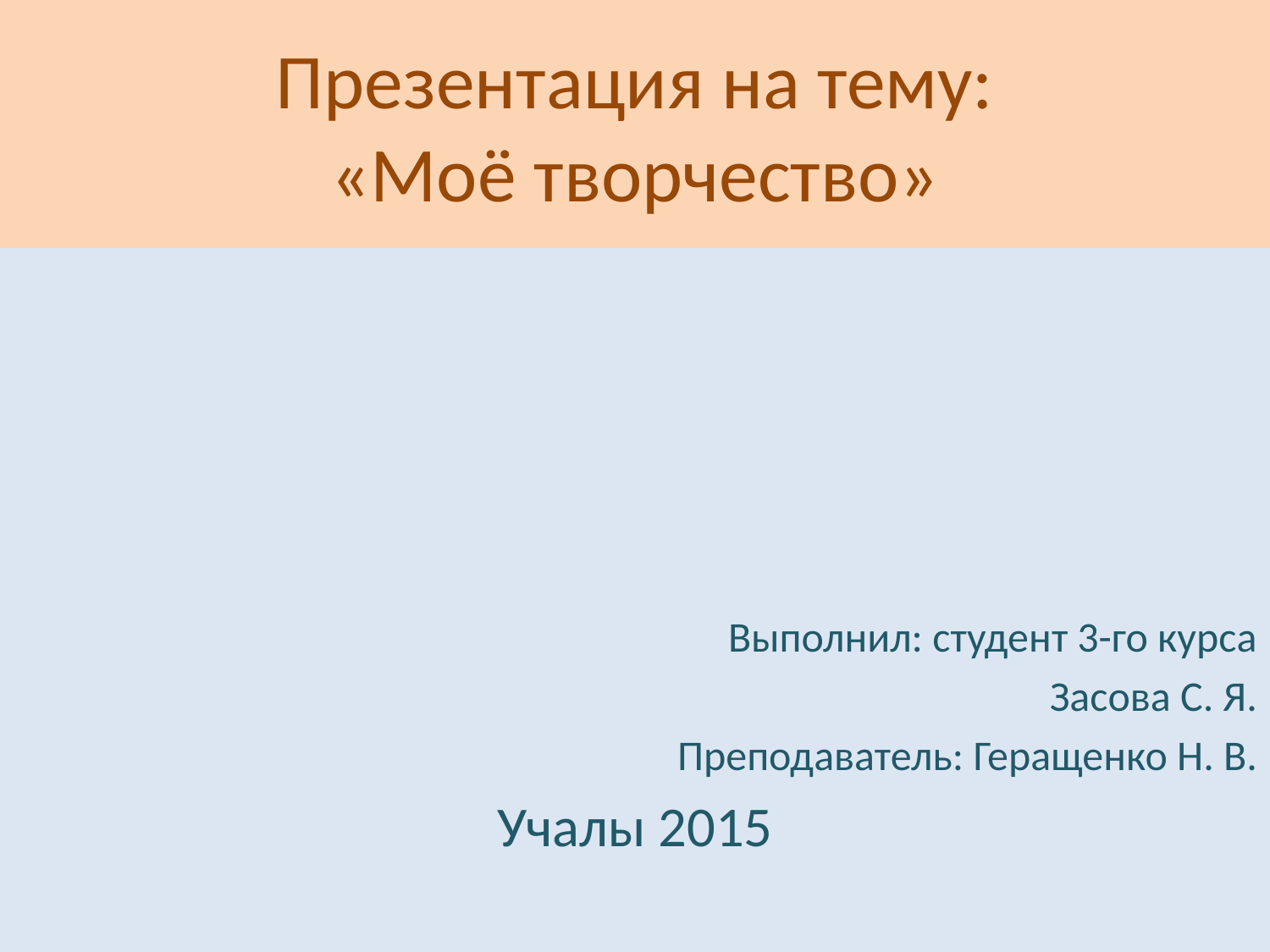

# Презентация на тему: «Моё творчество»

Выполнил: студент 3-го курса
Засова С. Я.
Преподаватель: Геращенко Н. В.
Учалы 2015